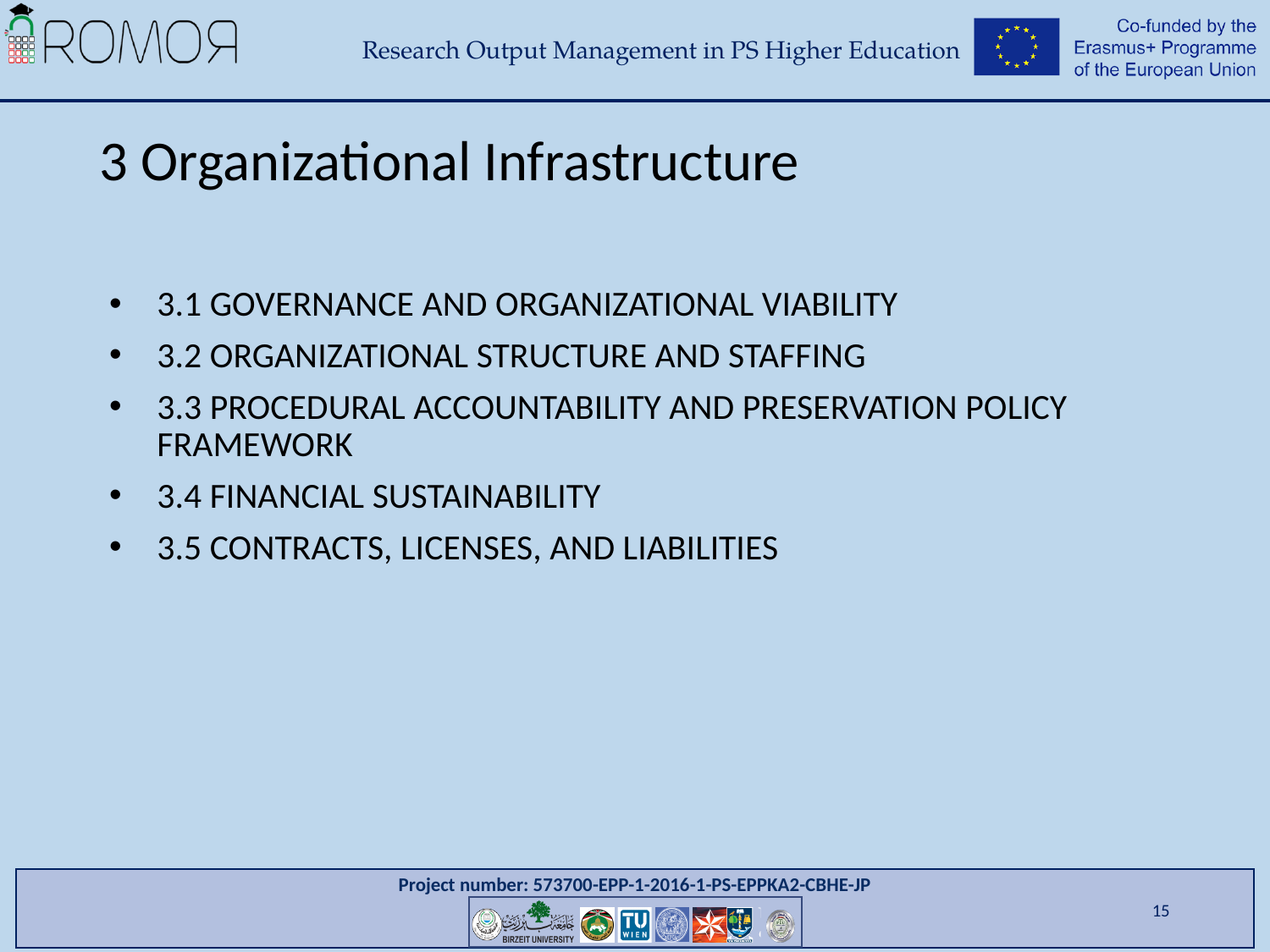

# 3 Organizational Infrastructure

3.1 GOVERNANCE AND ORGANIZATIONAL VIABILITY
3.2 ORGANIZATIONAL STRUCTURE AND STAFFING
3.3 PROCEDURAL ACCOUNTABILITY AND PRESERVATION POLICY FRAMEWORK
3.4 FINANCIAL SUSTAINABILITY
3.5 CONTRACTS, LICENSES, AND LIABILITIES
15